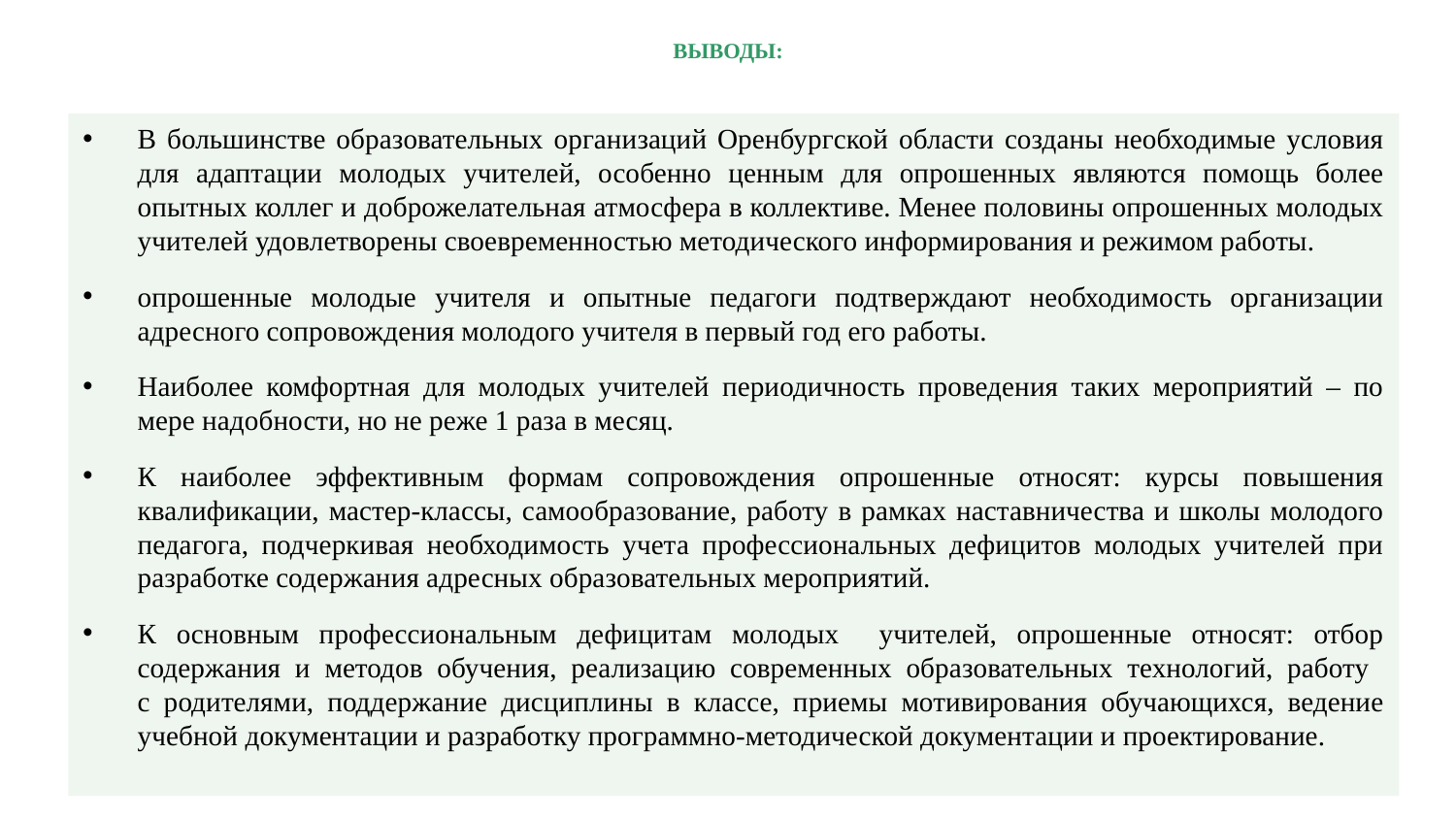

# ВЫВОДЫ:
В большинстве образовательных организаций Оренбургской области созданы необходимые условия для адаптации молодых учителей, особенно ценным для опрошенных являются помощь более опытных коллег и доброжелательная атмосфера в коллективе. Менее половины опрошенных молодых учителей удовлетворены своевременностью методического информирования и режимом работы.

опрошенные молодые учителя и опытные педагоги подтверждают необходимость организации адресного сопровождения молодого учителя в первый год его работы.

Наиболее комфортная для молодых учителей периодичность проведения таких мероприятий – по мере надобности, но не реже 1 раза в месяц.

К наиболее эффективным формам сопровождения опрошенные относят: курсы повышения квалификации, мастер-классы, самообразование, работу в рамках наставничества и школы молодого педагога, подчеркивая необходимость учета профессиональных дефицитов молодых учителей при разработке содержания адресных образовательных мероприятий.

К основным профессиональным дефицитам молодых  учителей, опрошенные относят: отбор содержания и методов обучения, реализацию современных образовательных технологий, работу
с родителями, поддержание дисциплины в классе, приемы мотивирования обучающихся, ведение учебной документации и разработку программно-методической документации и проектирование.

11